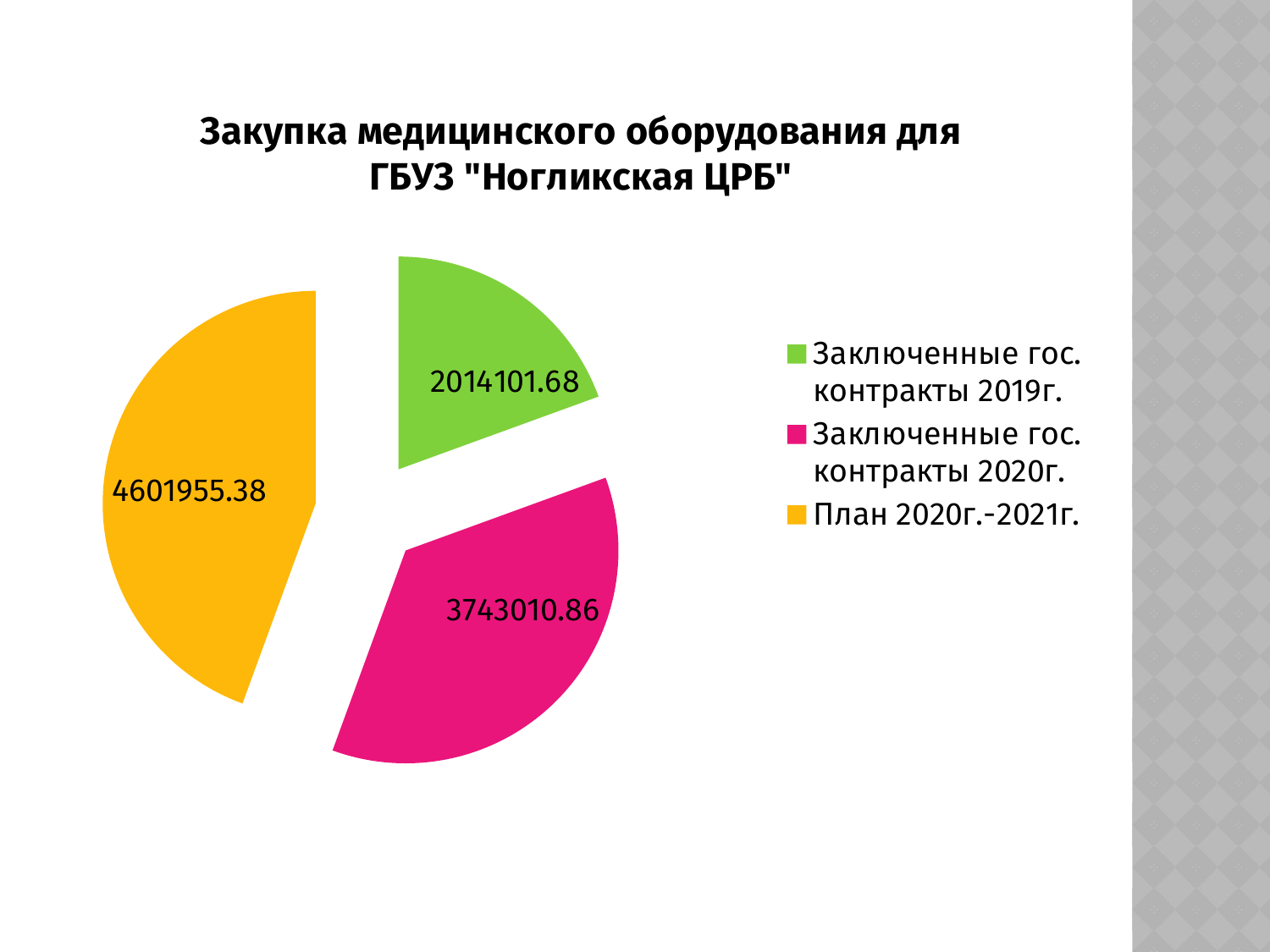

### Chart:

| Category | Закупка медицинского оборудования для ГБУЗ "Ногликская ЦРБ" |
|---|---|
| Заключенные гос. контракты 2019г. | 2014101.6800000006 |
| Заключенные гос. контракты 2020г. | 3743010.86 |
| План 2020г.-2021г. | 4601955.38 |